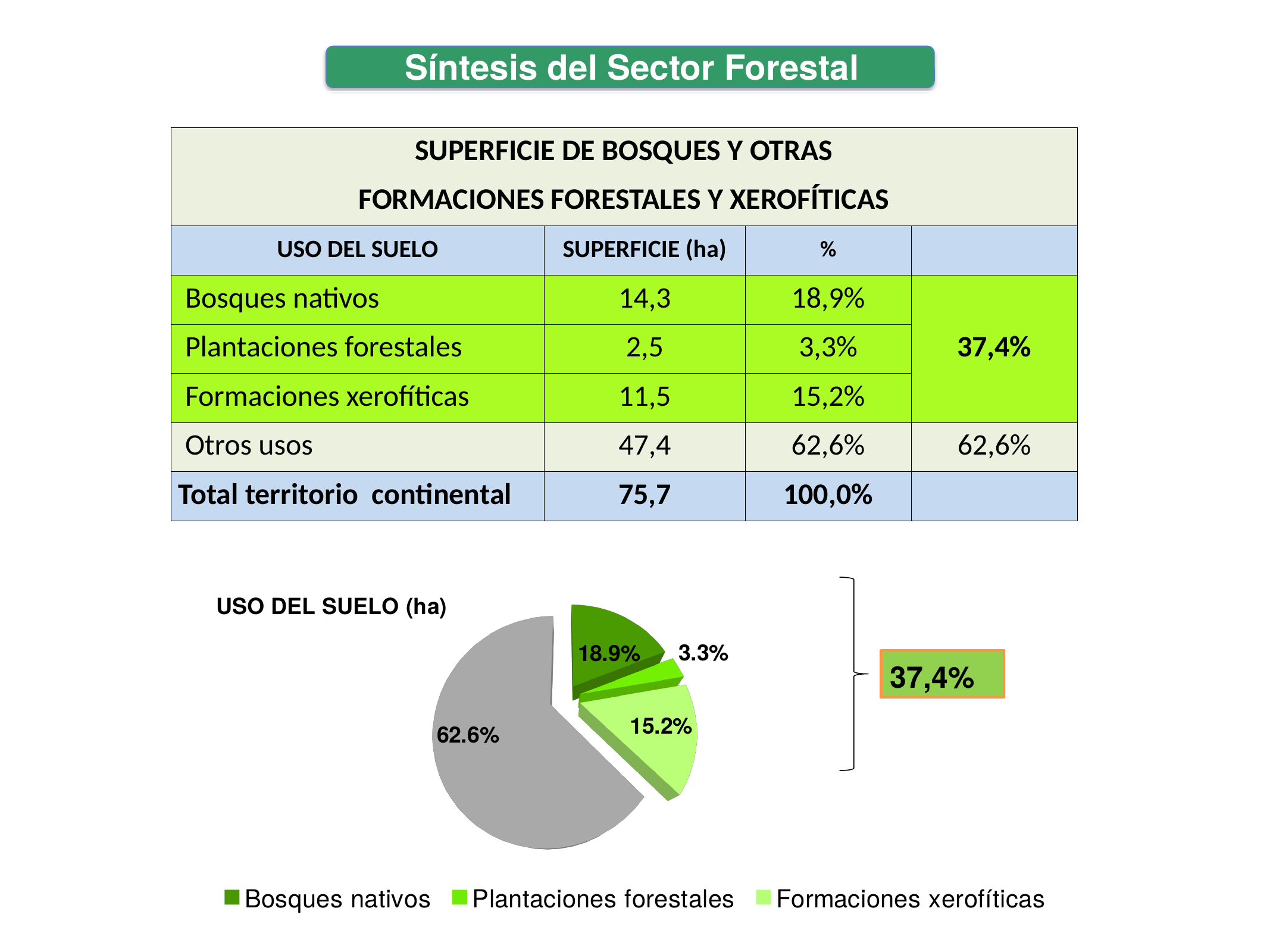

Síntesis del Sector Forestal

| SUPERFICIE DE BOSQUES Y OTRAS |  |  |  |
| --- | --- | --- | --- |
| FORMACIONES FORESTALES Y XEROFÍTICAS |  |  |  |
| USO DEL SUELO | SUPERFICIE (ha) | % |  |
| Bosques nativos | 14,3 | 18,9% | 37,4% |
| Plantaciones forestales | 2,5 | 3,3% |  |
| Formaciones xerofíticas | 11,5 | 15,2% |  |
| Otros usos | 47,4 | 62,6% | 62,6% |
| Total territorio continental | 75,7 | 100,0% |  |

[unsupported chart]